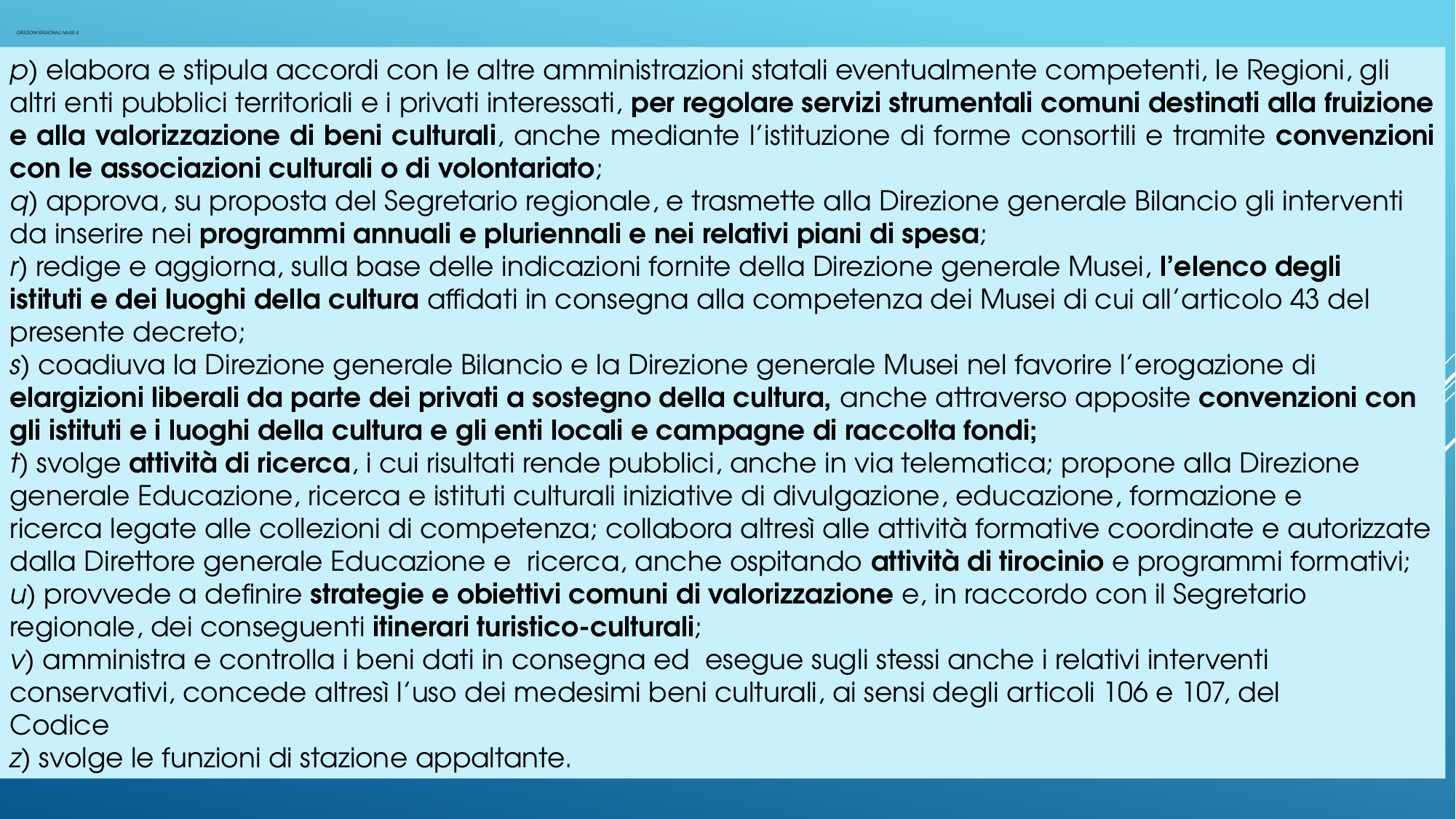

#

  DIreZIONI REGIONALI MUSEI-3
p) elabora e stipula accordi con le altre amministrazioni statali eventualmente competenti, le Regioni, gli
altri enti pubblici territoriali e i privati interessati, per regolare servizi strumentali comuni destinati alla fruizione e alla valorizzazione di beni culturali, anche mediante l’istituzione di forme consortili e tramite convenzioni con le associazioni culturali o di volontariato;
q) approva, su proposta del Segretario regionale, e trasmette alla Direzione generale Bilancio gli interventi
da inserire nei programmi annuali e pluriennali e nei relativi piani di spesa;
r) redige e aggiorna, sulla base delle indicazioni fornite della Direzione generale Musei, l’elenco degli
istituti e dei luoghi della cultura affidati in consegna alla competenza dei Musei di cui all’articolo 43 del presente decreto;
s) coadiuva la Direzione generale Bilancio e la Direzione generale Musei nel favorire l’erogazione di
elargizioni liberali da parte dei privati a sostegno della cultura, anche attraverso apposite convenzioni con gli istituti e i luoghi della cultura e gli enti locali e campagne di raccolta fondi;
t) svolge attività di ricerca, i cui risultati rende pubblici, anche in via telematica; propone alla Direzione
generale Educazione, ricerca e istituti culturali iniziative di divulgazione, educazione, formazione e
ricerca legate alle collezioni di competenza; collabora altresì alle attività formative coordinate e autorizzate dalla Direttore generale Educazione e  ricerca, anche ospitando attività di tirocinio e programmi formativi;
u) provvede a definire strategie e obiettivi comuni di valorizzazione e, in raccordo con il Segretario
regionale, dei conseguenti itinerari turistico-culturali;
v) amministra e controlla i beni dati in consegna ed  esegue sugli stessi anche i relativi interventi conservativi, concede altresì l’uso dei medesimi beni culturali, ai sensi degli articoli 106 e 107, del
Codice
z) svolge le funzioni di stazione appaltante.